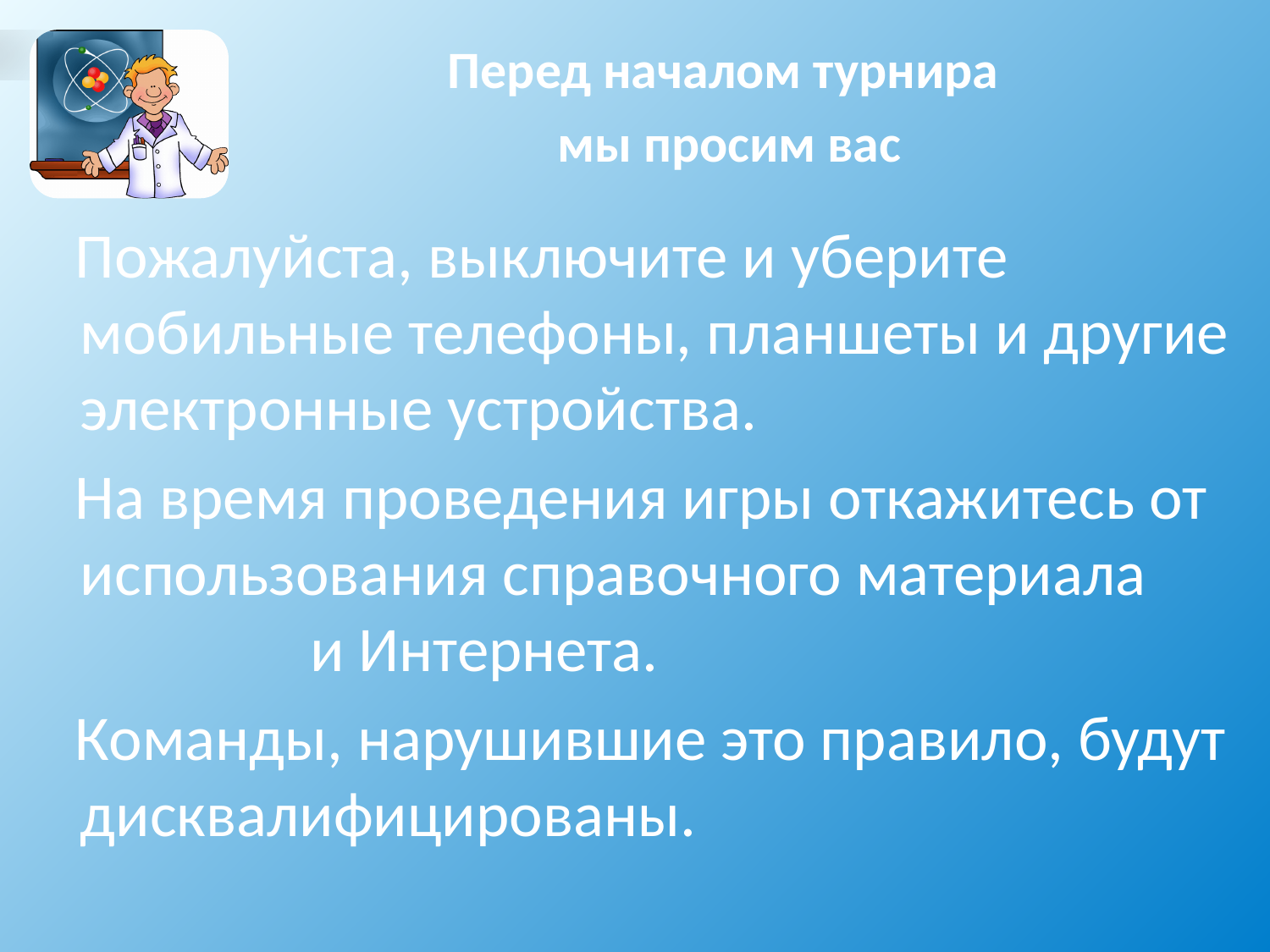

Перед началом турнира
мы просим вас
Пожалуйста, выключите и уберите мобильные телефоны, планшеты и другие электронные устройства.
На время проведения игры откажитесь от использования справочного материала                       и Интернета.
Команды, нарушившие это правило, будут дисквалифицированы.